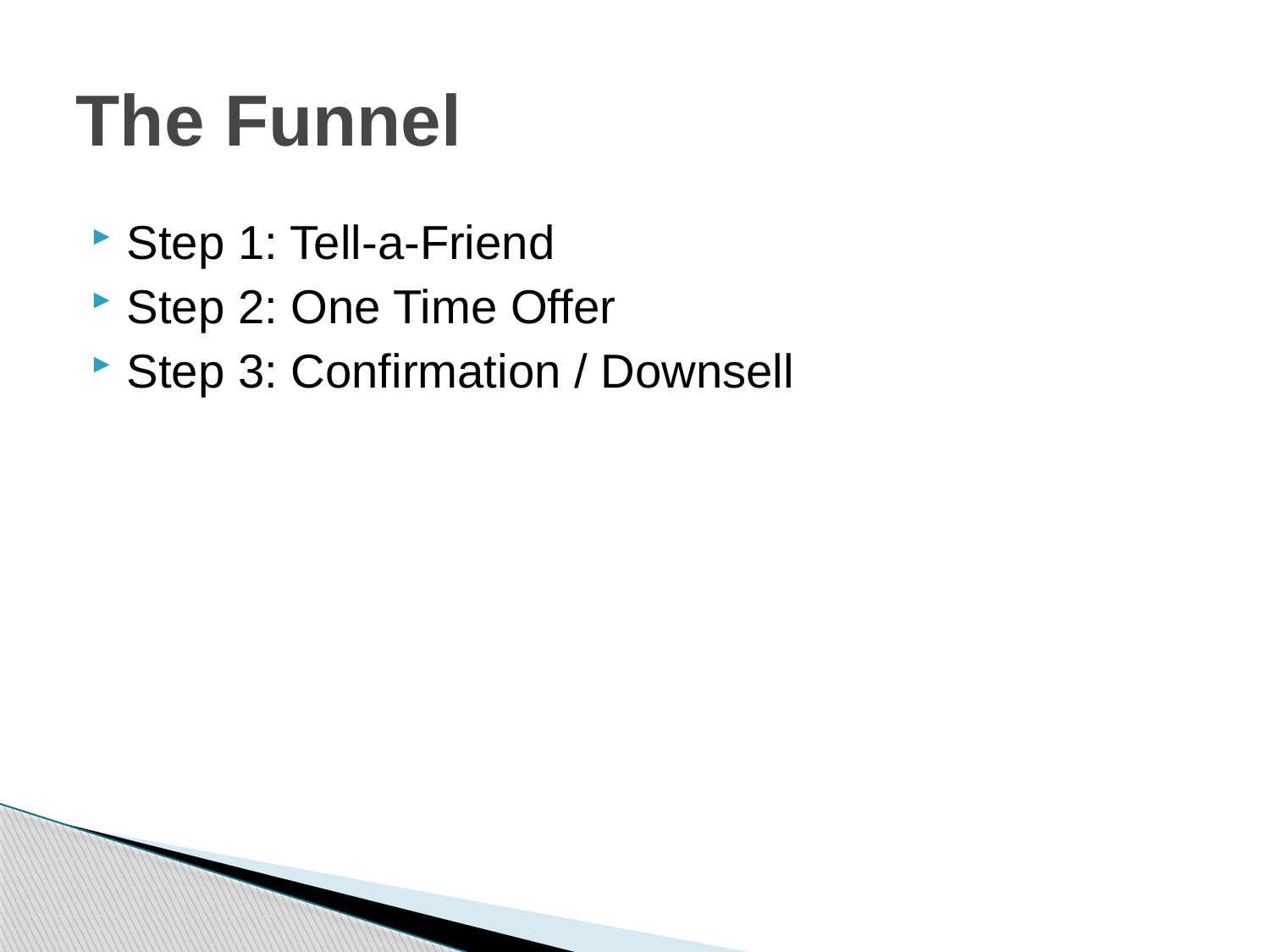

# The Funnel
Step 1: Tell-a-Friend
Step 2: One Time Offer
Step 3: Confirmation / Downsell